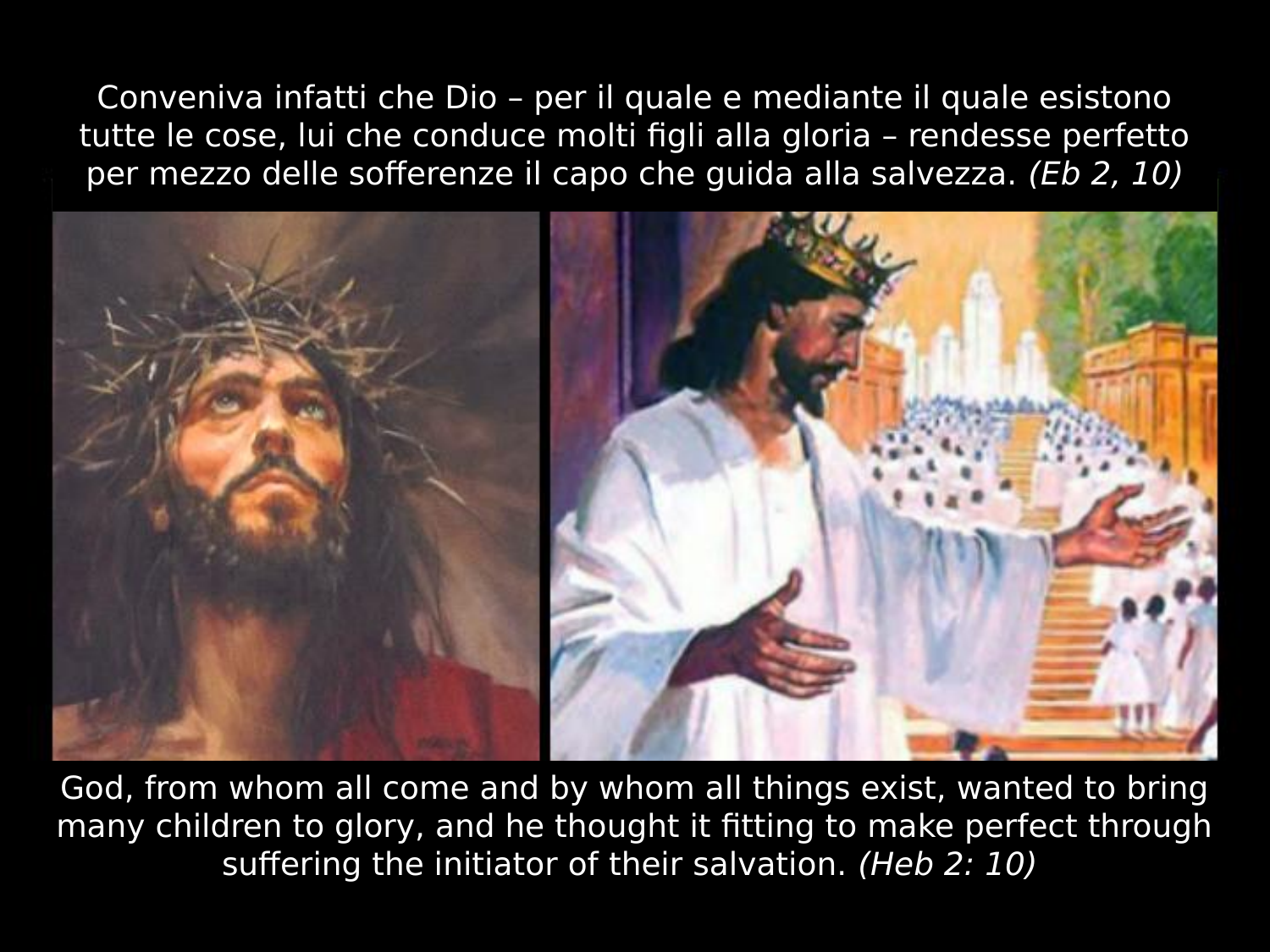

# Conveniva infatti che Dio – per il quale e mediante il quale esistono tutte le cose, lui che conduce molti figli alla gloria – rendesse perfetto per mezzo delle sofferenze il capo che guida alla salvezza. (Eb 2, 10)
God, from whom all come and by whom all things exist, wanted to bring many children to glory, and he thought it fitting to make perfect through suffering the initiator of their salvation. (Heb 2: 10)